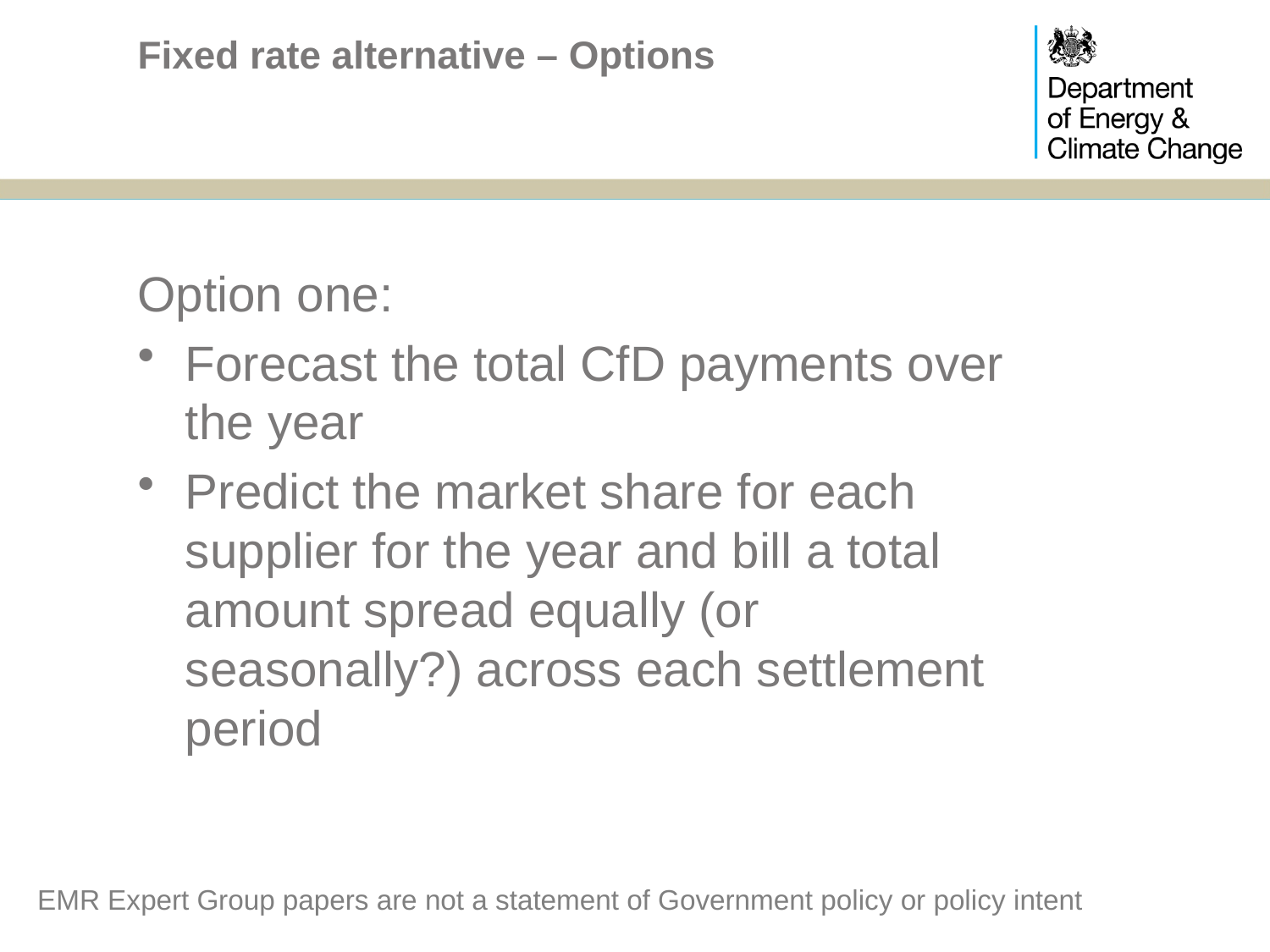

# Fixed rate alternative – Options
Option one:
Forecast the total CfD payments over the year
Predict the market share for each supplier for the year and bill a total amount spread equally (or seasonally?) across each settlement period

EMR Expert Group papers are not a statement of Government policy or policy intent